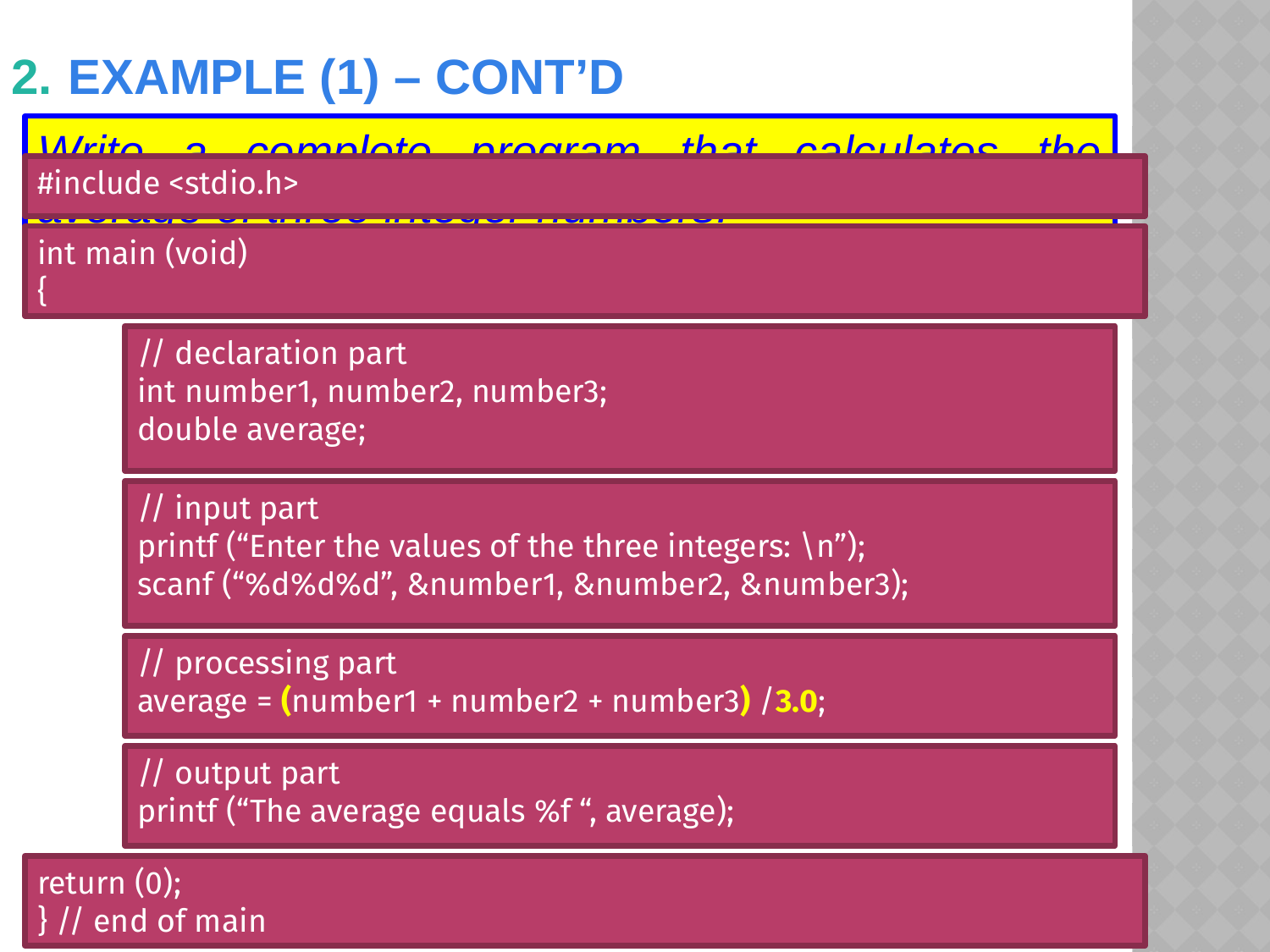

# 2. Example (1) – cont’d
Write a complete program that calculates the average of three integer numbers.
#include <stdio.h>

int main (void)
{

// declaration part
int number1, number2, number3;
double average;
// input part
printf (“Enter the values of the three integers: \n”);
scanf (“%d%d%d”, &number1, &number2, &number3);
// processing part
average = (number1 + number2 + number3) /3.0;
// output part
printf (“The average equals %f “, average);
return (0);
} // end of main

Dr. Soha S. Zaghloul			12